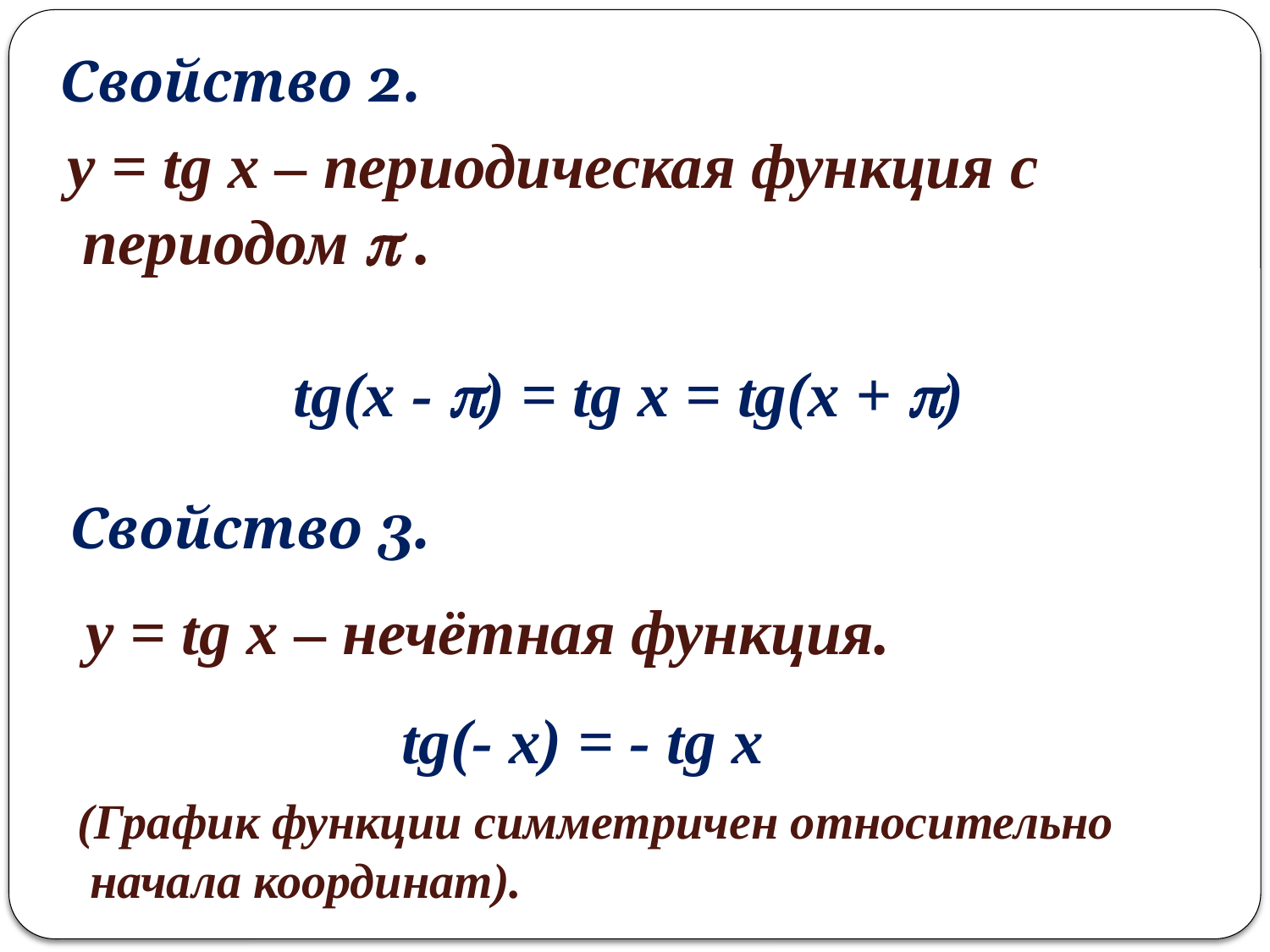

Свойство 2.
y = tg x – периодическая функция с
 периодом π .
tg(x - π) = tg x = tg(x + π)
Свойство 3.
y = tg x – нечётная функция.

tg(- x) = - tg x
(График функции симметричен относительно
 начала координат).